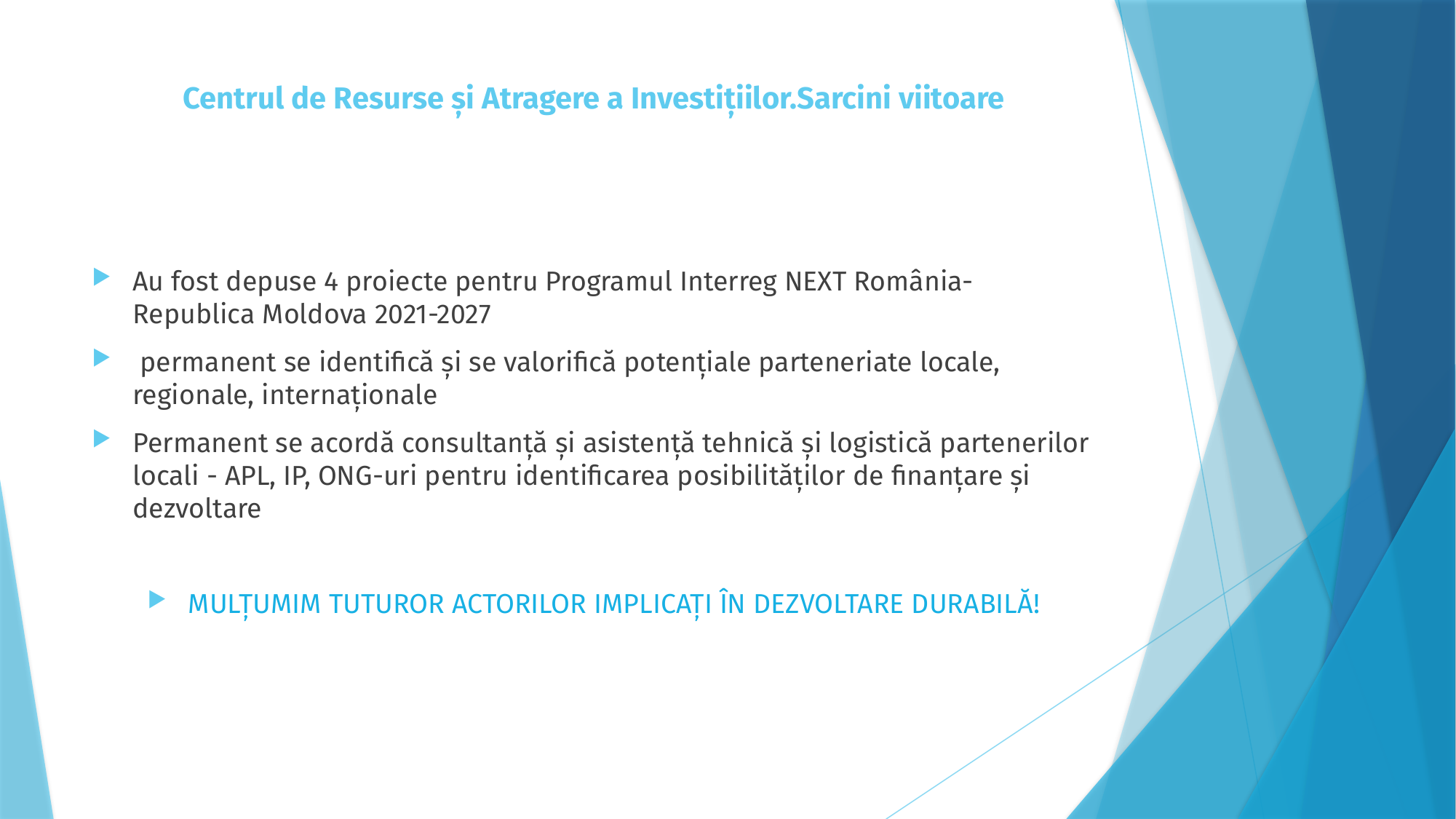

# Centrul de Resurse și Atragere a Investițiilor.Sarcini viitoare
Au fost depuse 4 proiecte pentru Programul Interreg NEXT România-Republica Moldova 2021-2027
 permanent se identifică și se valorifică potențiale parteneriate locale, regionale, internaționale
Permanent se acordă consultanță și asistență tehnică și logistică partenerilor locali - APL, IP, ONG-uri pentru identificarea posibilităților de finanțare și dezvoltare

MULȚUMIM TUTUROR ACTORILOR IMPLICAȚI ÎN DEZVOLTARE DURABILĂ!